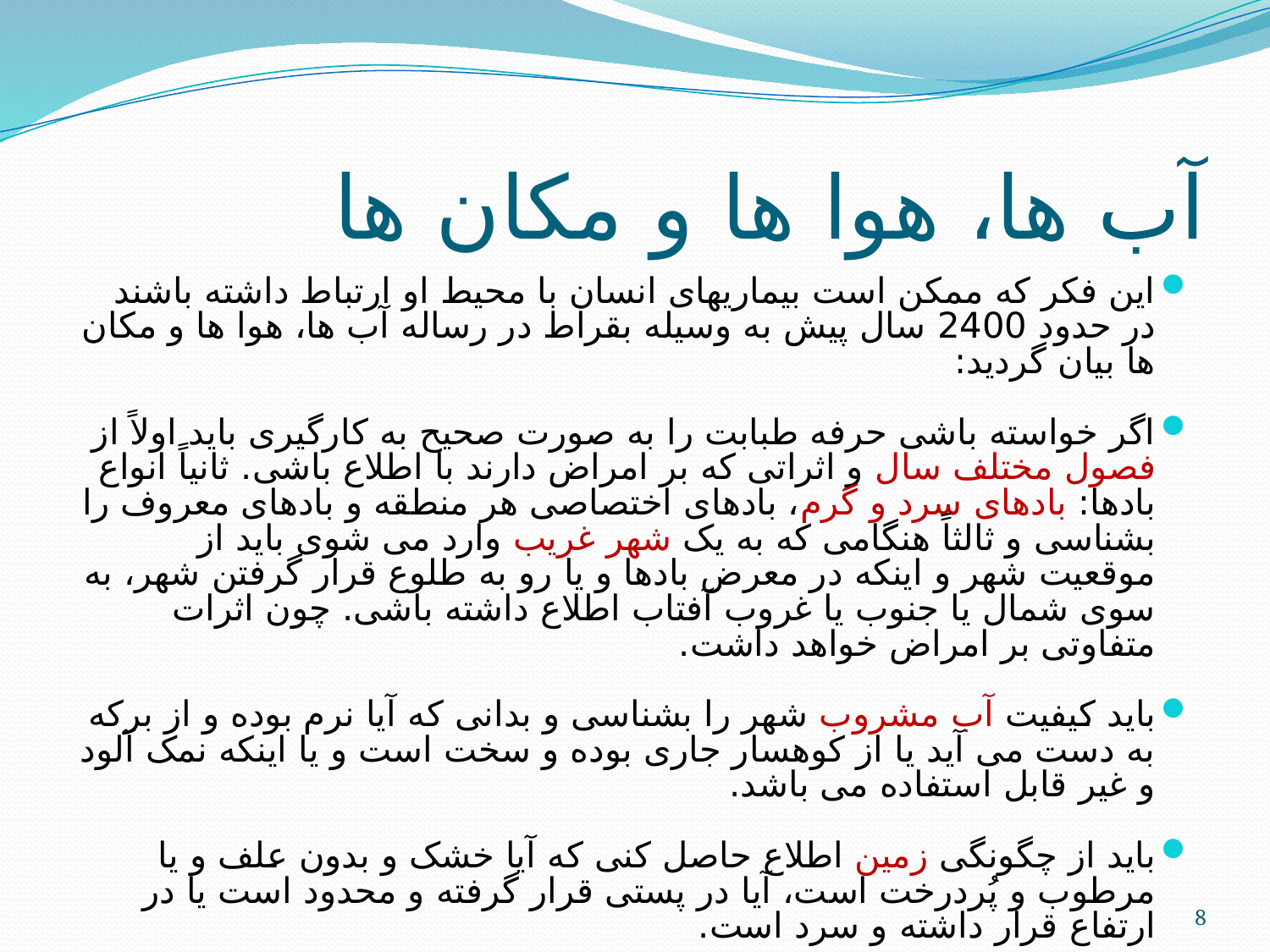

# آب ها، هوا ها و مکان ها
اين فکر که ممکن است بيماريهای انسان با محيط او ارتباط داشته باشند در حدود 2400 سال پيش به وسيله بقراط در رساله آب ها، هوا ها و مکان ها بيان گرديد:

اگر خواسته باشی حرفه طبابت را به صورت صحيح به کارگيری بايد اولاً از فصول مختلف سال و اثراتی که بر امراض دارند با اطلاع باشی. ثانياً انواع بادها: بادهای سرد و گرم، بادهای اختصاصی هر منطقه و بادهای معروف را بشناسی و ثالثاً هنگامی که به يک شهر غريب وارد می شوی بايد از موقعيت شهر و اينکه در معرض بادها و يا رو به طلوع قرار گرفتن شهر، به سوی شمال يا جنوب يا غروب آفتاب اطلاع داشته باشی. چون اثرات متفاوتی بر امراض خواهد داشت.

بايد کيفيت آب مشروب شهر را بشناسی و بدانی که آيا نرم بوده و از برکه به دست می آيد يا از کوهسار جاری بوده و سخت است و يا اينکه نمک آلود و غير قابل استفاده می باشد.

بايد از چگونگی زمين اطلاع حاصل کنی که آيا خشک و بدون علف و يا مرطوب و پُردرخت است، آيا در پستی قرار گرفته و محدود است يا در ارتفاع قرار داشته و سرد است.

بايد بدانی که آيا مردم شهر در پی خوردن و نوشيدن و تفريح هستند و يا مردمانی سخت کوش و زحمت کش می باشند.
8